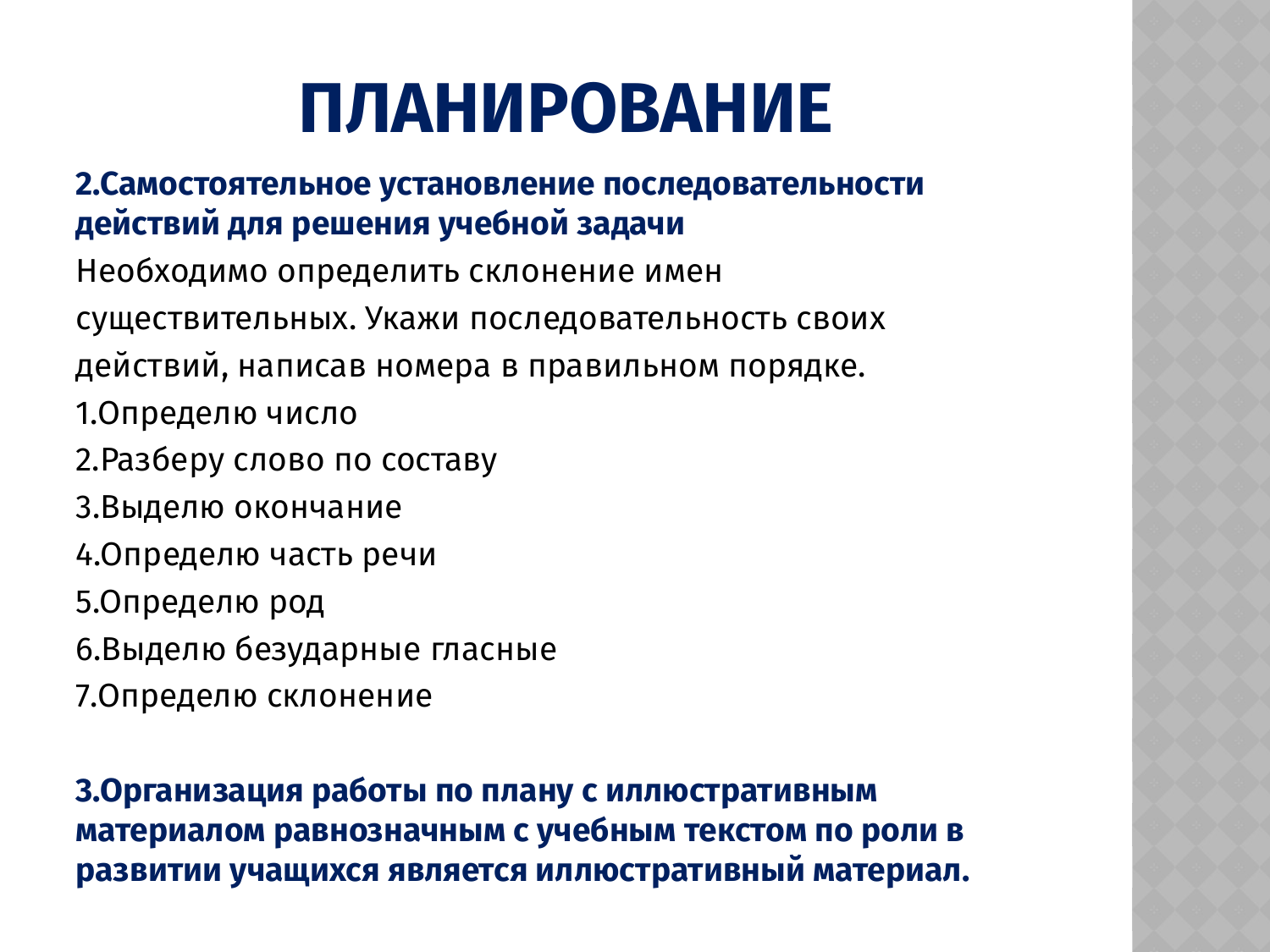

# планирование
2.Самостоятельное установление последовательности действий для решения учебной задачи
Необходимо определить склонение имен
существительных. Укажи последовательность своих
действий, написав номера в правильном порядке.
1.Определю число
2.Разберу слово по составу
3.Выделю окончание
4.Определю часть речи
5.Определю род
6.Выделю безударные гласные
7.Определю склонение

3.Организация работы по плану с иллюстративным материалом равнозначным с учебным текстом по роли в развитии учащихся является иллюстративный материал.